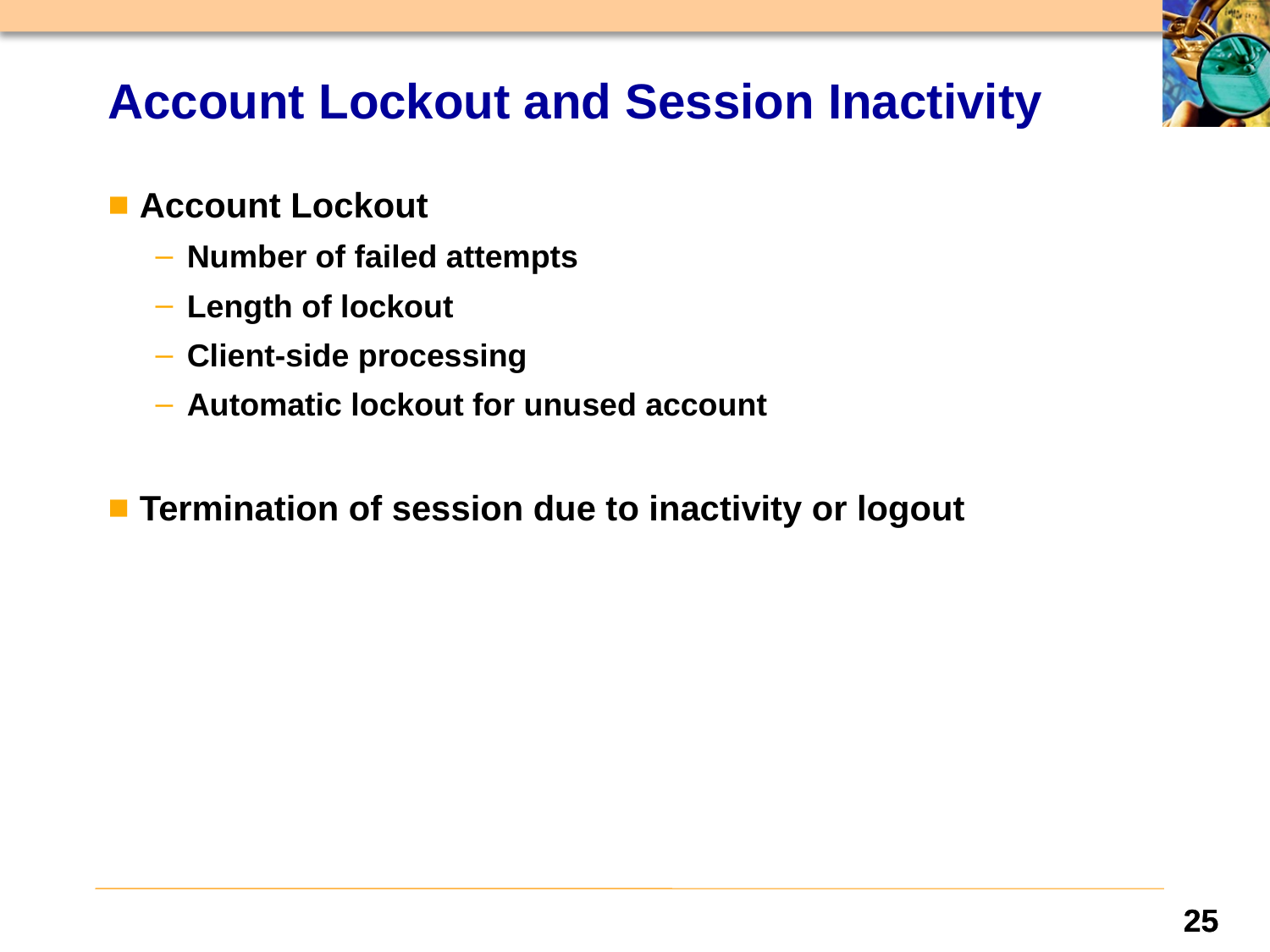

# Account Lockout and Session Inactivity
Account Lockout
Number of failed attempts
Length of lockout
Client-side processing
Automatic lockout for unused account

Termination of session due to inactivity or logout
25